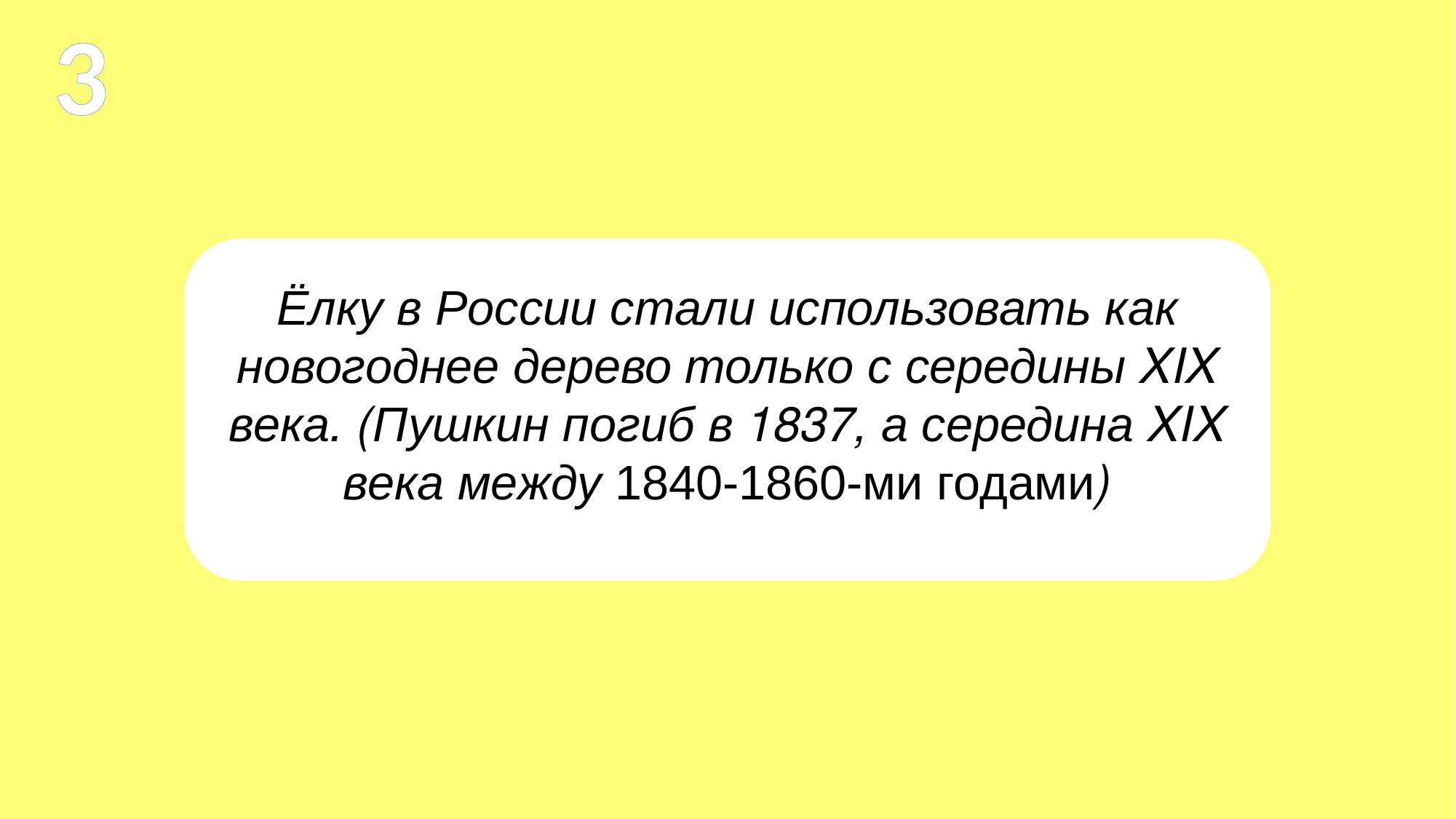

3

Ёлку в России стали использовать как новогоднее дерево только с середины XIX века. (Пушкин погиб в 1837, а середина XIX века между 1840-1860-ми годами)